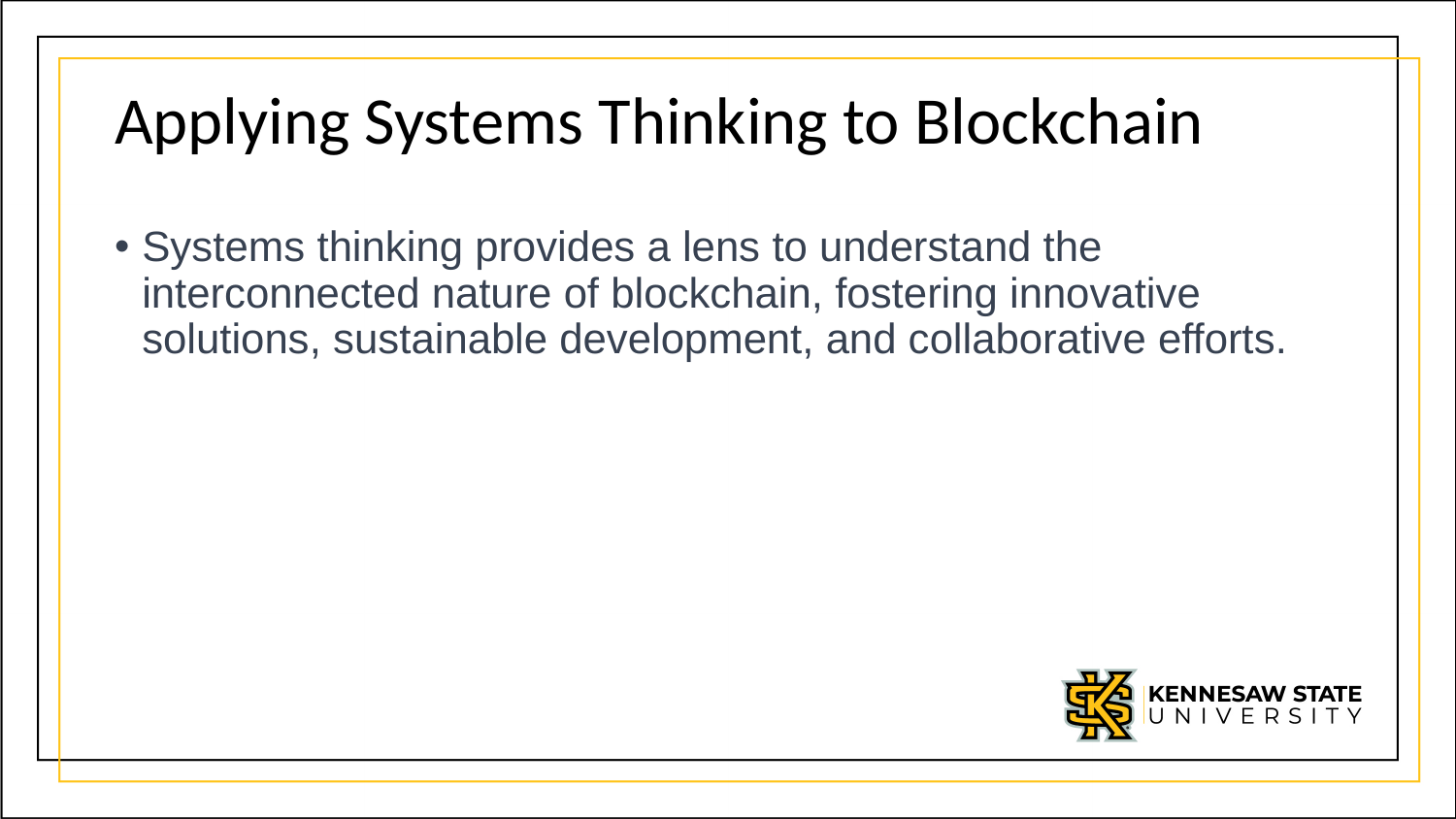

# Applying Systems Thinking to Blockchain
Systems thinking provides a lens to understand the interconnected nature of blockchain, fostering innovative solutions, sustainable development, and collaborative efforts.